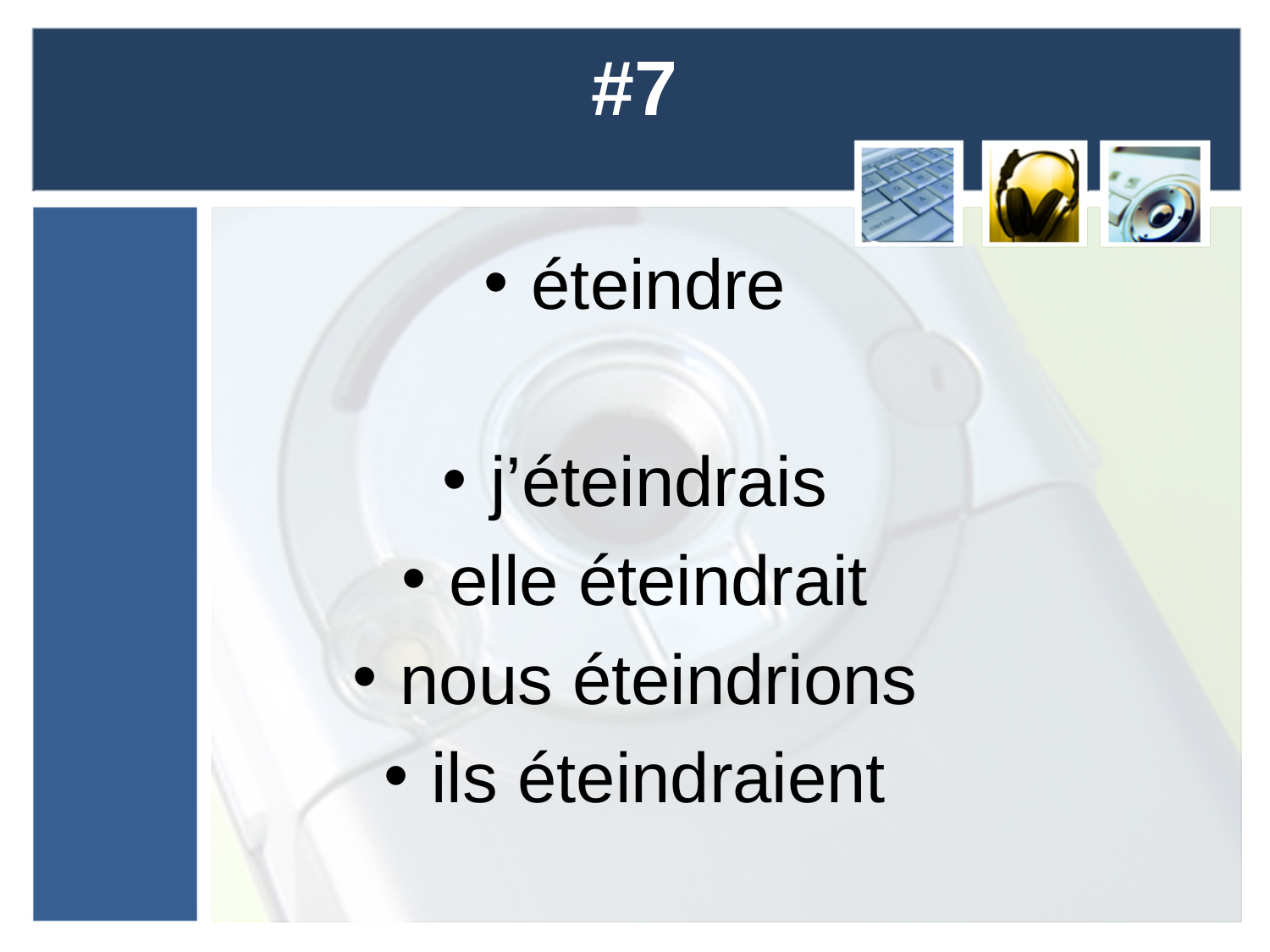

# #7
éteindre

j’éteindrais
elle éteindrait
nous éteindrions
ils éteindraient